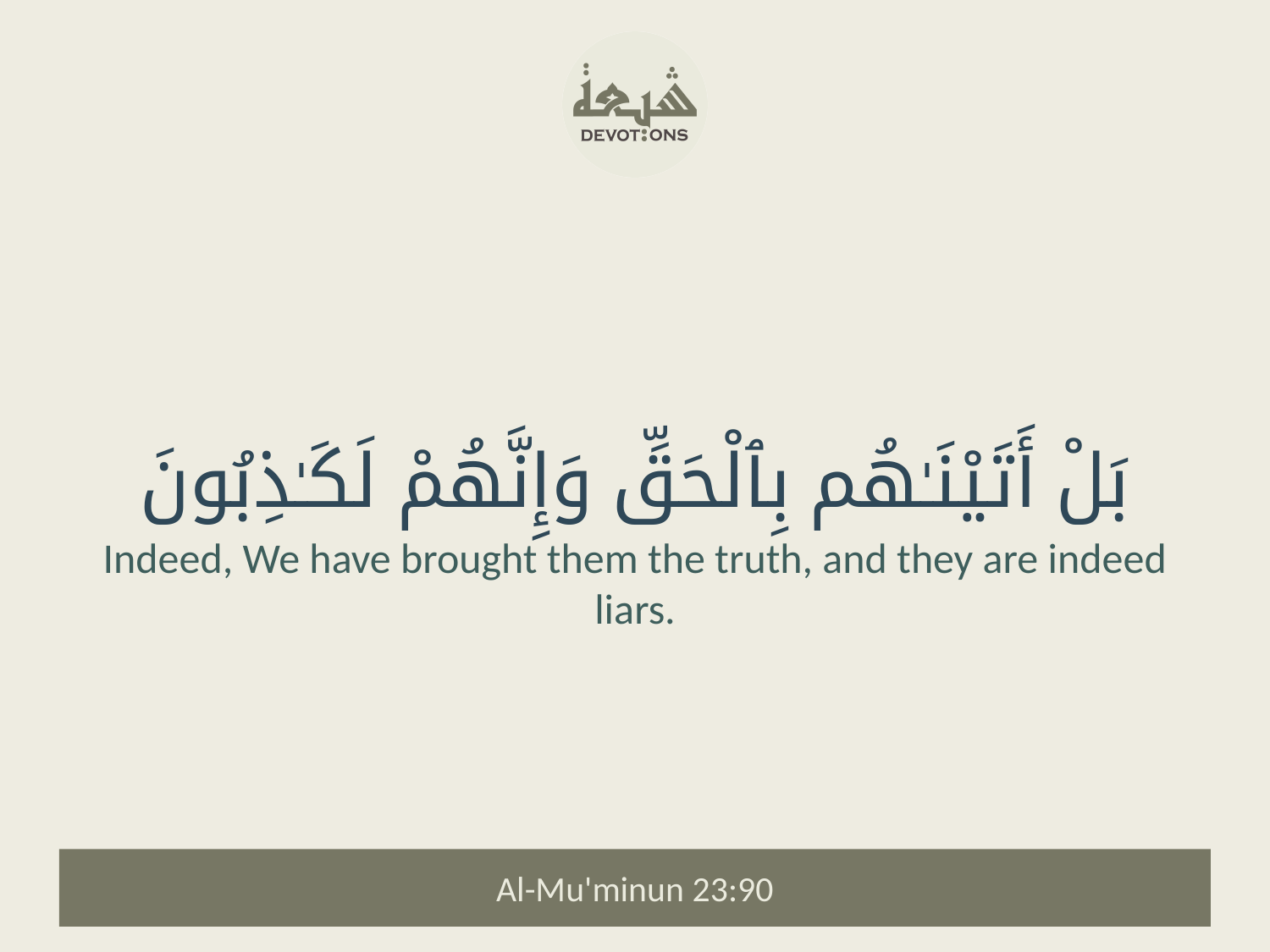

بَلْ أَتَيْنَـٰهُم بِٱلْحَقِّ وَإِنَّهُمْ لَكَـٰذِبُونَ
Indeed, We have brought them the truth, and they are indeed liars.
Al-Mu'minun 23:90